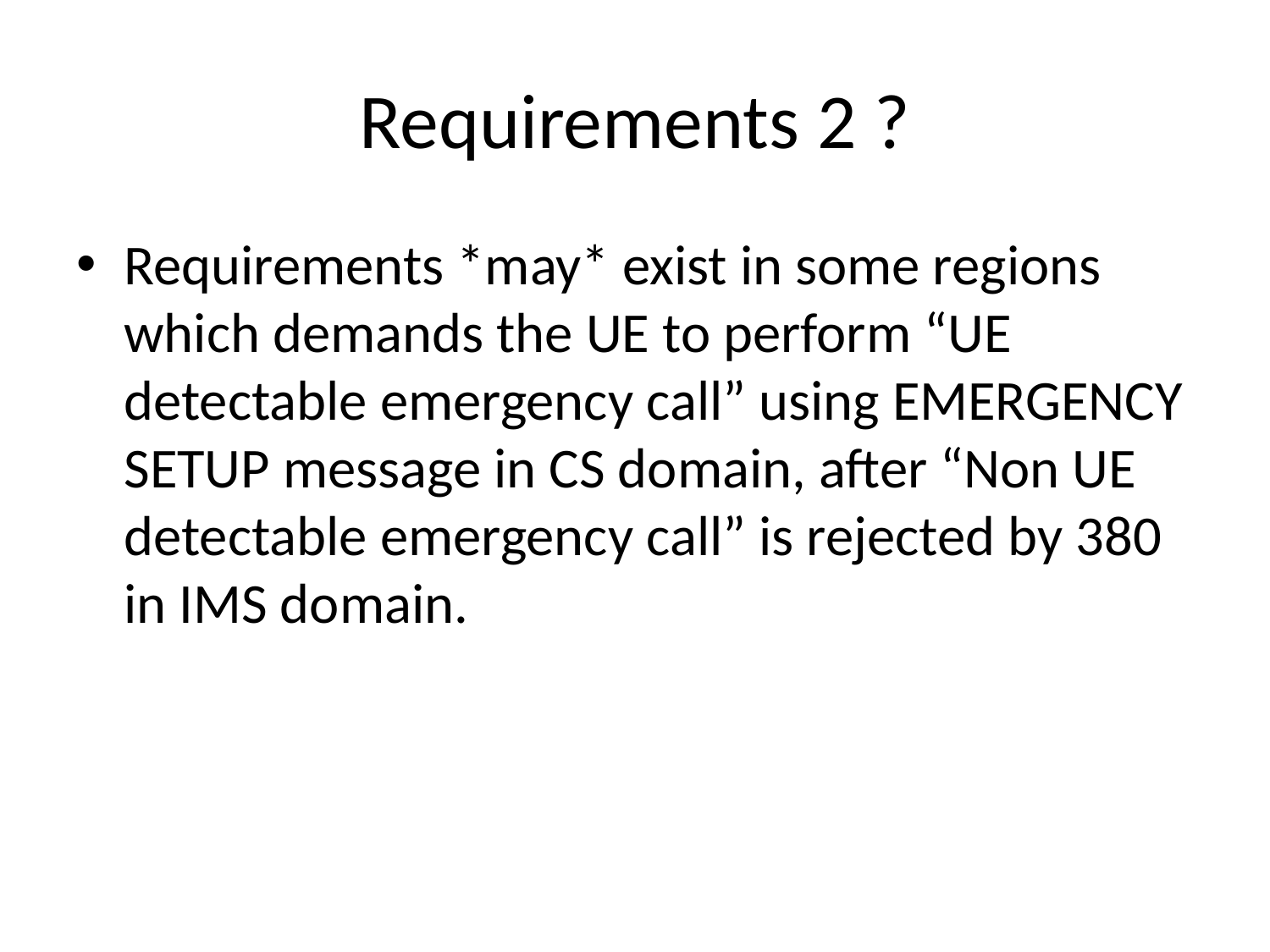

# Requirements 2 ?
Requirements *may* exist in some regions which demands the UE to perform “UE detectable emergency call” using EMERGENCY SETUP message in CS domain, after “Non UE detectable emergency call” is rejected by 380 in IMS domain.